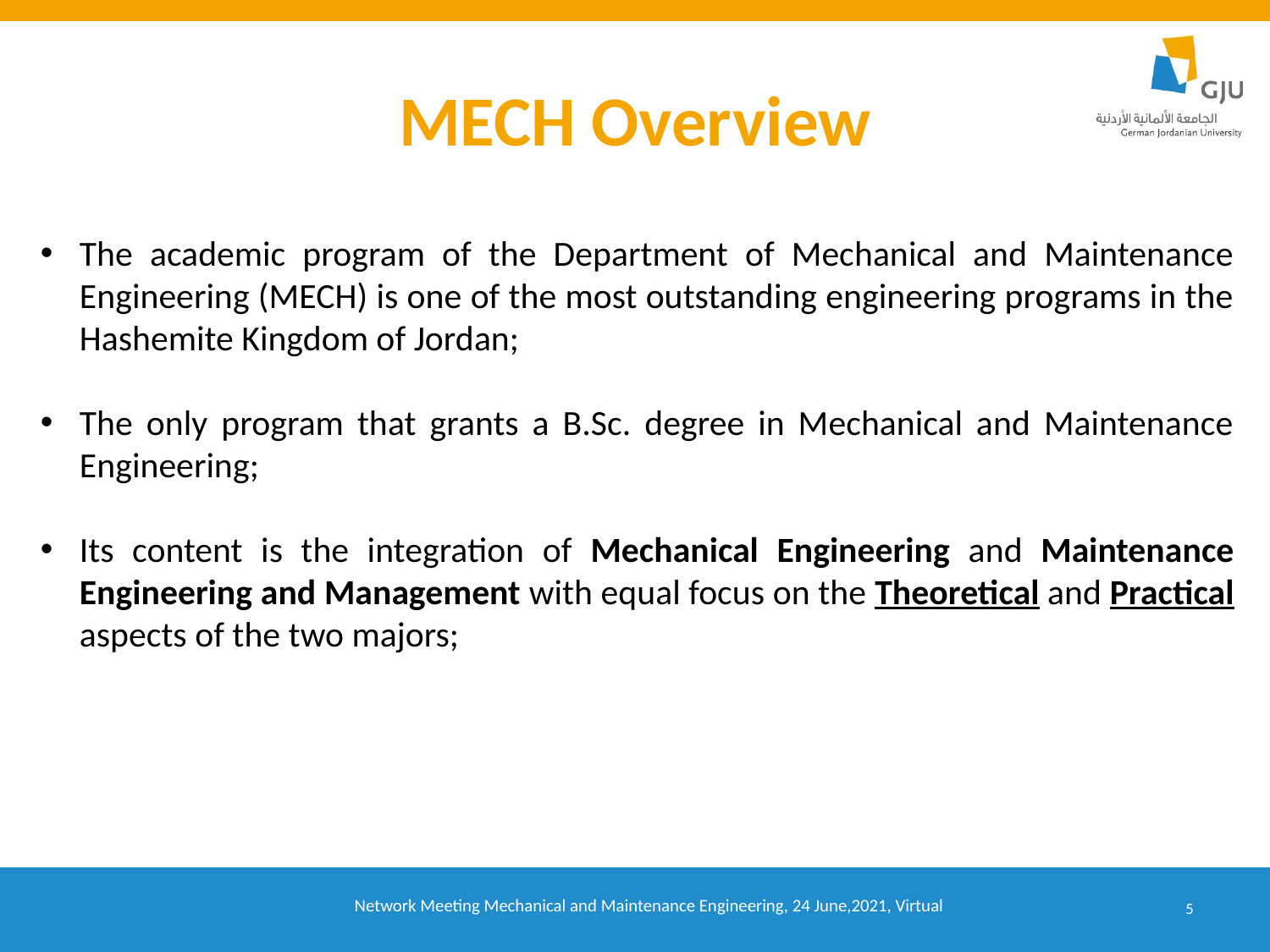

# MECH Overview
The academic program of the Department of Mechanical and Maintenance Engineering (MECH) is one of the most outstanding engineering programs in the Hashemite Kingdom of Jordan;

The only program that grants a B.Sc. degree in Mechanical and Maintenance Engineering;

Its content is the integration of Mechanical Engineering and Maintenance Engineering and Management with equal focus on the Theoretical and Practical aspects of the two majors;

5
Network Meeting Mechanical and Maintenance Engineering, 24 June,2021, Virtual